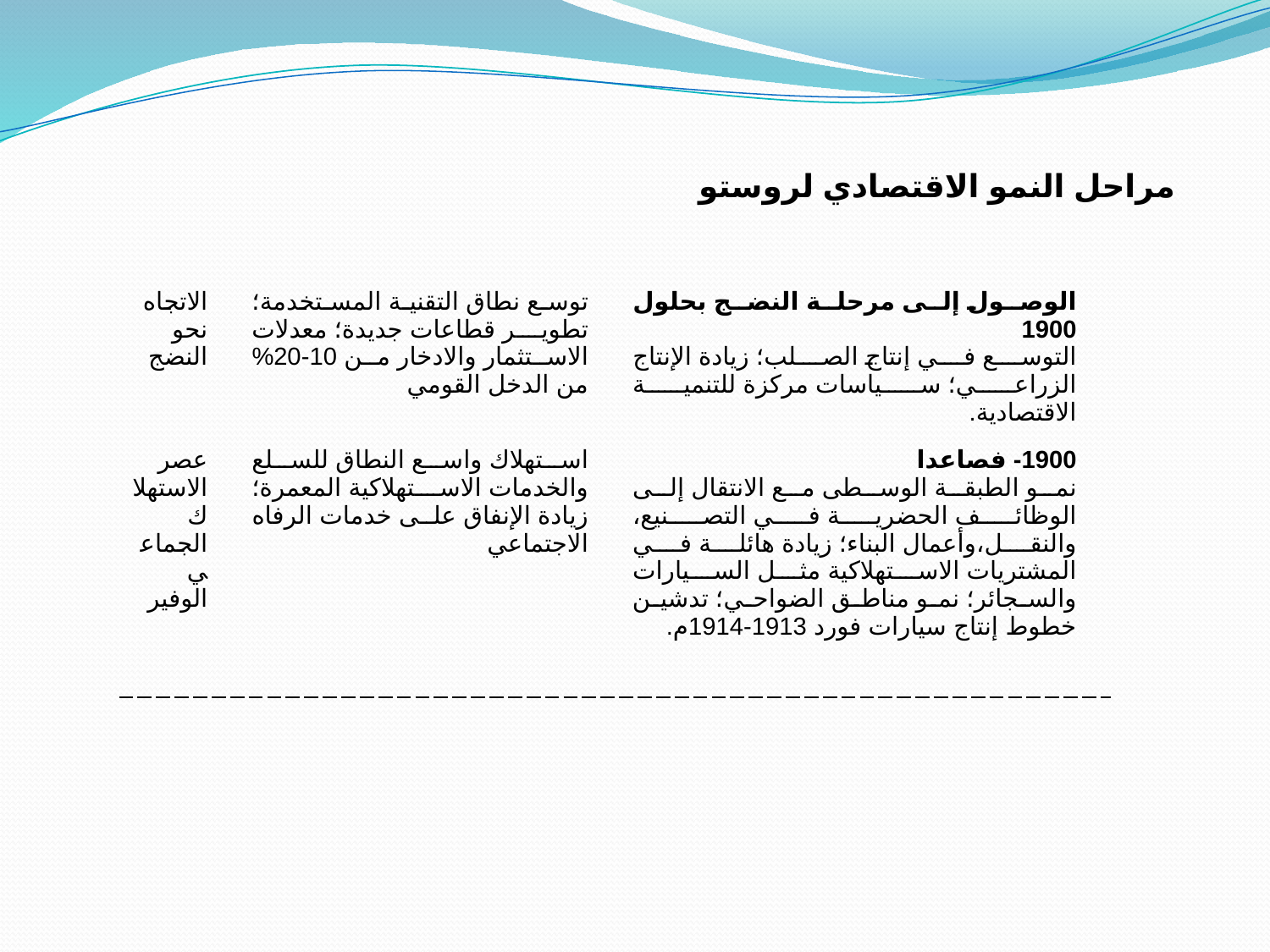

مراحل النمو الاقتصادي لروستو

| الاتجاه نحو النضج | توسع نطاق التقنية المستخدمة؛ تطوير قطاعات جديدة؛ معدلات الاستثمار والادخار من 10-20% من الدخل القومي | الوصول إلى مرحلة النضج بحلول 1900 التوسع في إنتاج الصلب؛ زيادة الإنتاج الزراعي؛ سياسات مركزة للتنمية الاقتصادية. |
| --- | --- | --- |
| عصر الاستهلاك الجماعي الوفير | استهلاك واسع النطاق للسلع والخدمات الاستهلاكية المعمرة؛ زيادة الإنفاق على خدمات الرفاه الاجتماعي | 1900- فصاعدا نمو الطبقة الوسطى مع الانتقال إلى الوظائف الحضرية في التصنيع، والنقل،وأعمال البناء؛ زيادة هائلة في المشتريات الاستهلاكية مثل السيارات والسجائر؛ نمو مناطق الضواحي؛ تدشين خطوط إنتاج سيارات فورد 1913-1914م. |